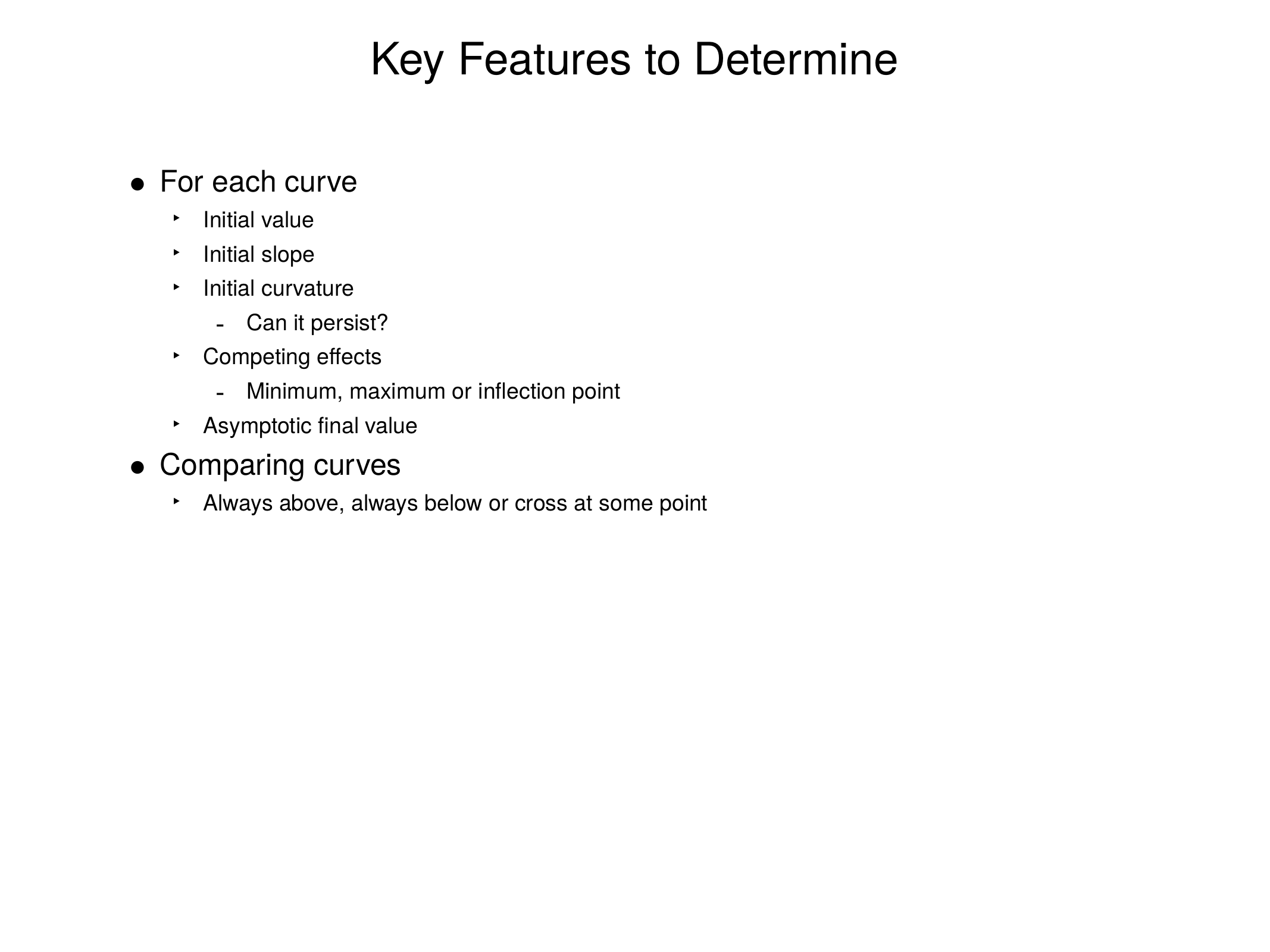

# Key Features to Determine
For each curve
Initial value
Initial slope
Initial curvature
Can it persist?
Competing effects
Minimum, maximum or inflection point
Asymptotic final value
Comparing curves
Always above, always below or cross at some point